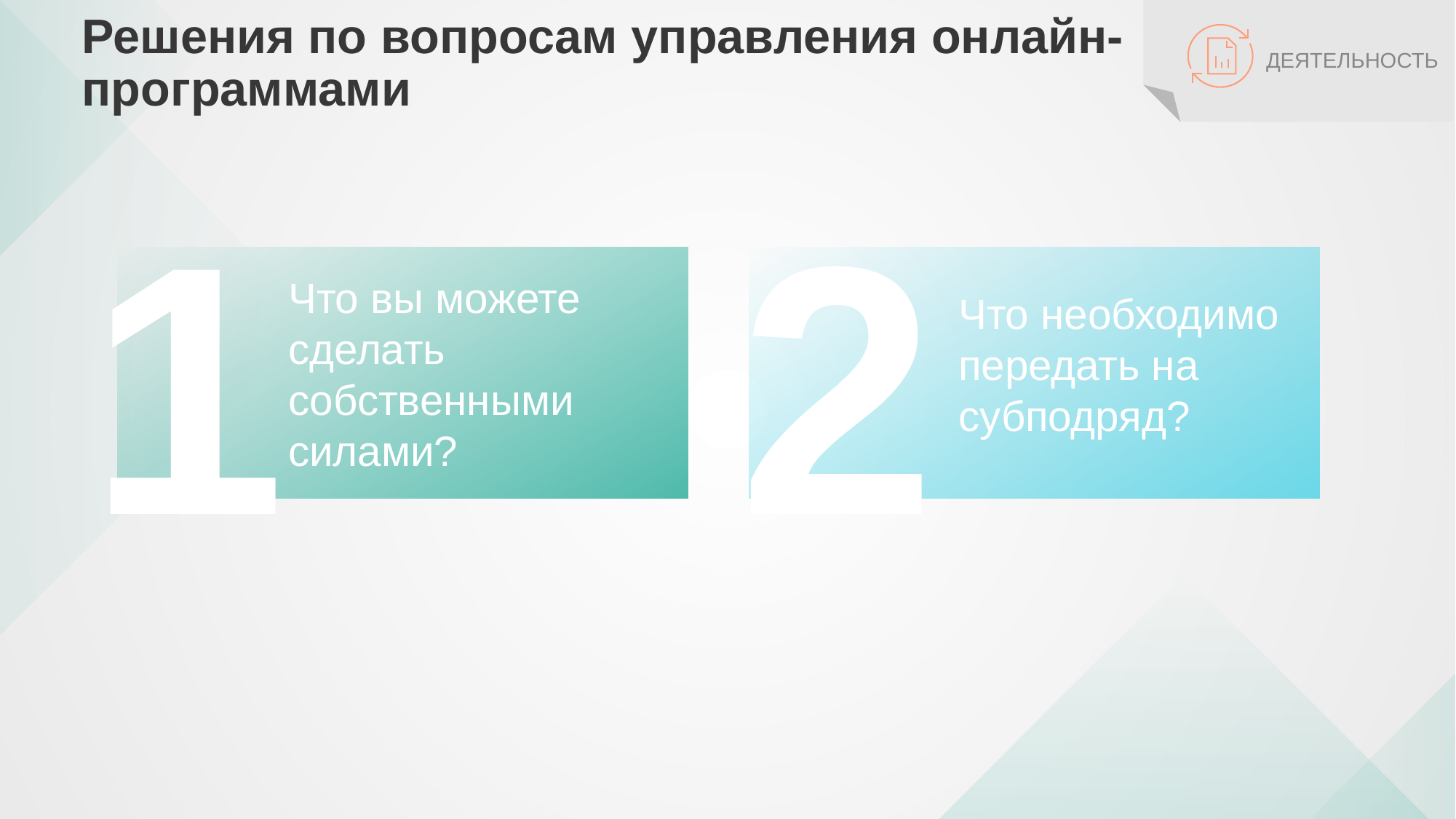

# Решения по вопросам управления онлайн-программами
ДЕЯТЕЛЬНОСТЬ
2

Что необходимо передать на
субподряд?
1

Что вы можете сделать
собственными силами?